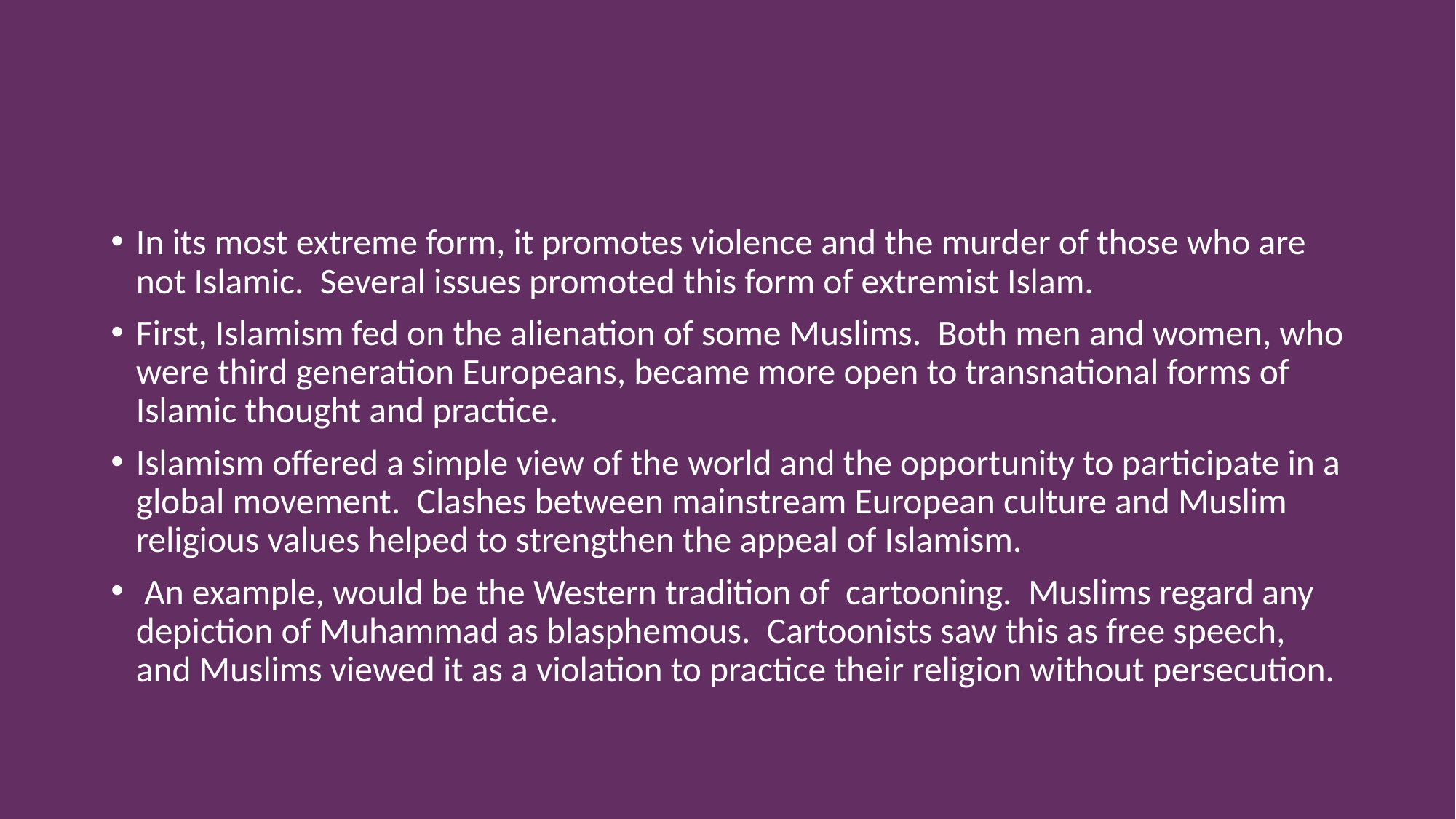

In its most extreme form, it promotes violence and the murder of those who are not Islamic.  Several issues promoted this form of extremist Islam.
First, Islamism fed on the alienation of some Muslims.  Both men and women, who were third generation Europeans, became more open to transnational forms of Islamic thought and practice.
Islamism offered a simple view of the world and the opportunity to participate in a global movement.  Clashes between mainstream European culture and Muslim religious values helped to strengthen the appeal of Islamism.
 An example, would be the Western tradition of  cartooning.  Muslims regard any depiction of Muhammad as blasphemous.  Cartoonists saw this as free speech, and Muslims viewed it as a violation to practice their religion without persecution.